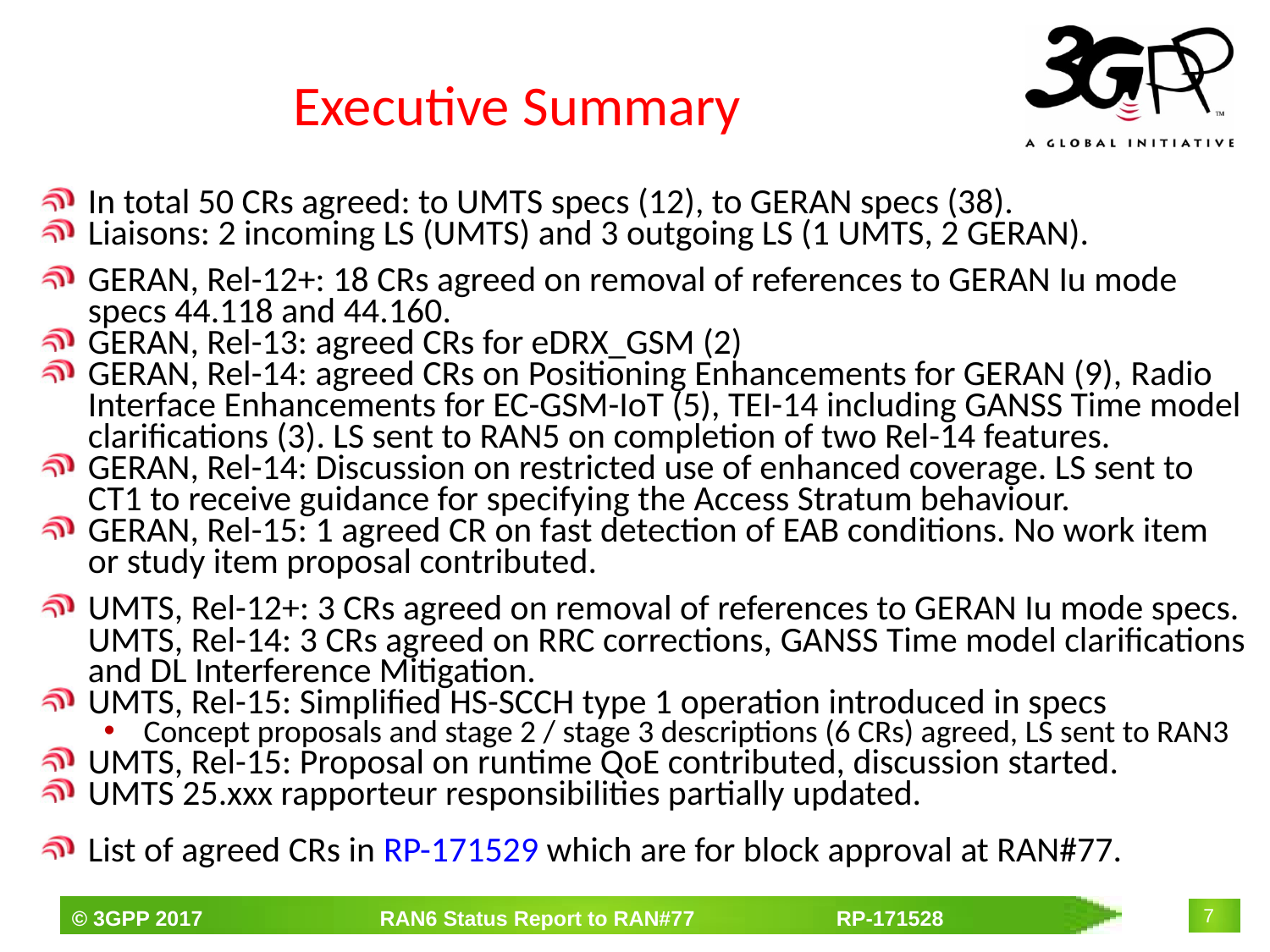

# Executive Summary
In total 50 CRs agreed: to UMTS specs (12), to GERAN specs (38).
Liaisons: 2 incoming LS (UMTS) and 3 outgoing LS (1 UMTS, 2 GERAN).

GERAN, Rel-12+: 18 CRs agreed on removal of references to GERAN Iu mode specs 44.118 and 44.160.
GERAN, Rel-13: agreed CRs for eDRX_GSM (2)
GERAN, Rel-14: agreed CRs on Positioning Enhancements for GERAN (9), Radio Interface Enhancements for EC-GSM-IoT (5), TEI-14 including GANSS Time model clarifications (3). LS sent to RAN5 on completion of two Rel-14 features.
GERAN, Rel-14: Discussion on restricted use of enhanced coverage. LS sent to CT1 to receive guidance for specifying the Access Stratum behaviour.
GERAN, Rel-15: 1 agreed CR on fast detection of EAB conditions. No work item or study item proposal contributed.

UMTS, Rel-12+: 3 CRs agreed on removal of references to GERAN Iu mode specs. UMTS, Rel-14: 3 CRs agreed on RRC corrections, GANSS Time model clarifications and DL Interference Mitigation.
UMTS, Rel-15: Simplified HS-SCCH type 1 operation introduced in specs
Concept proposals and stage 2 / stage 3 descriptions (6 CRs) agreed, LS sent to RAN3
UMTS, Rel-15: Proposal on runtime QoE contributed, discussion started.
UMTS 25.xxx rapporteur responsibilities partially updated.

List of agreed CRs in RP-171529 which are for block approval at RAN#77.